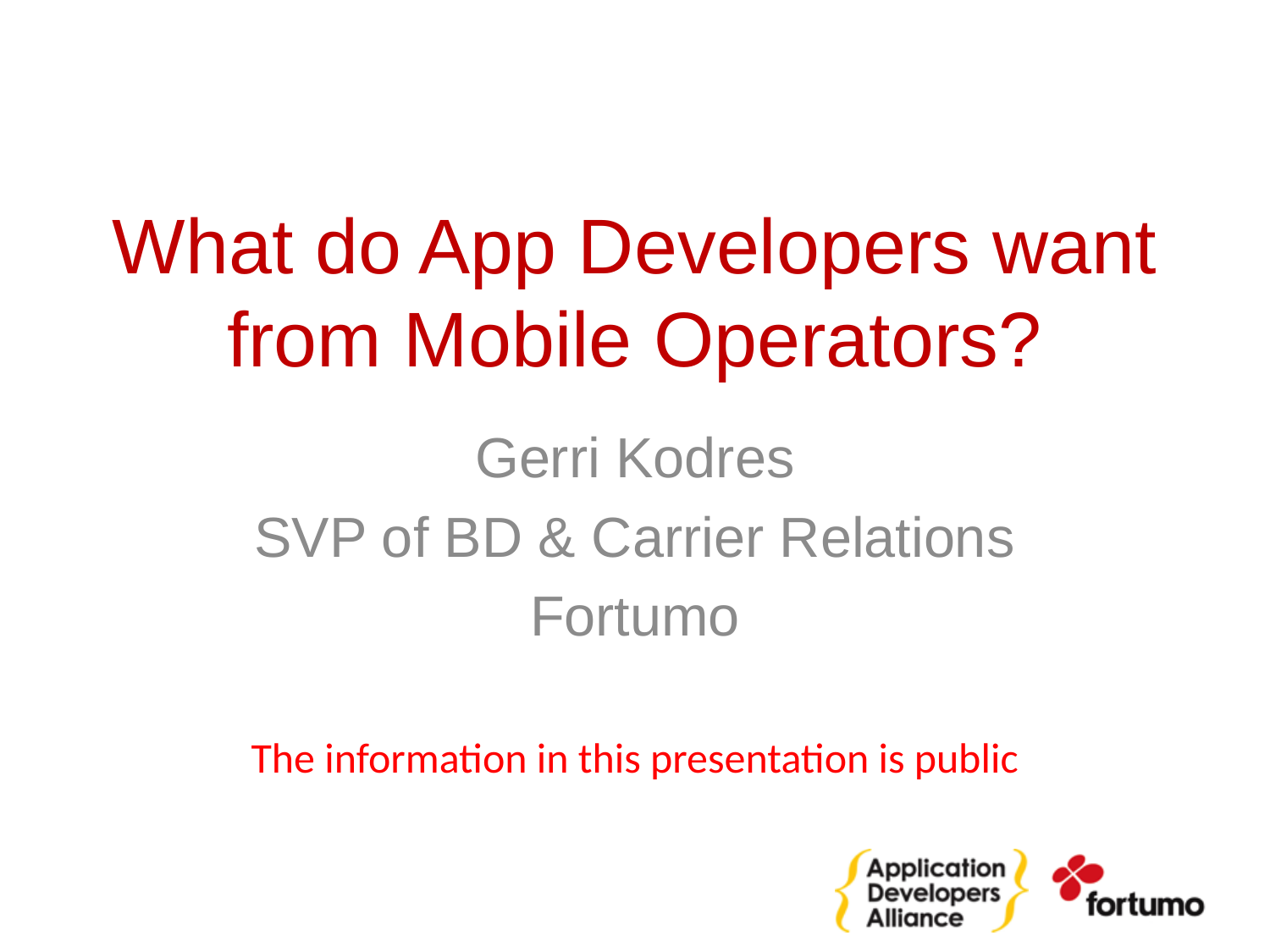

# What do App Developers want from Mobile Operators?
Gerri Kodres
SVP of BD & Carrier Relations
Fortumo
 The information in this presentation is public